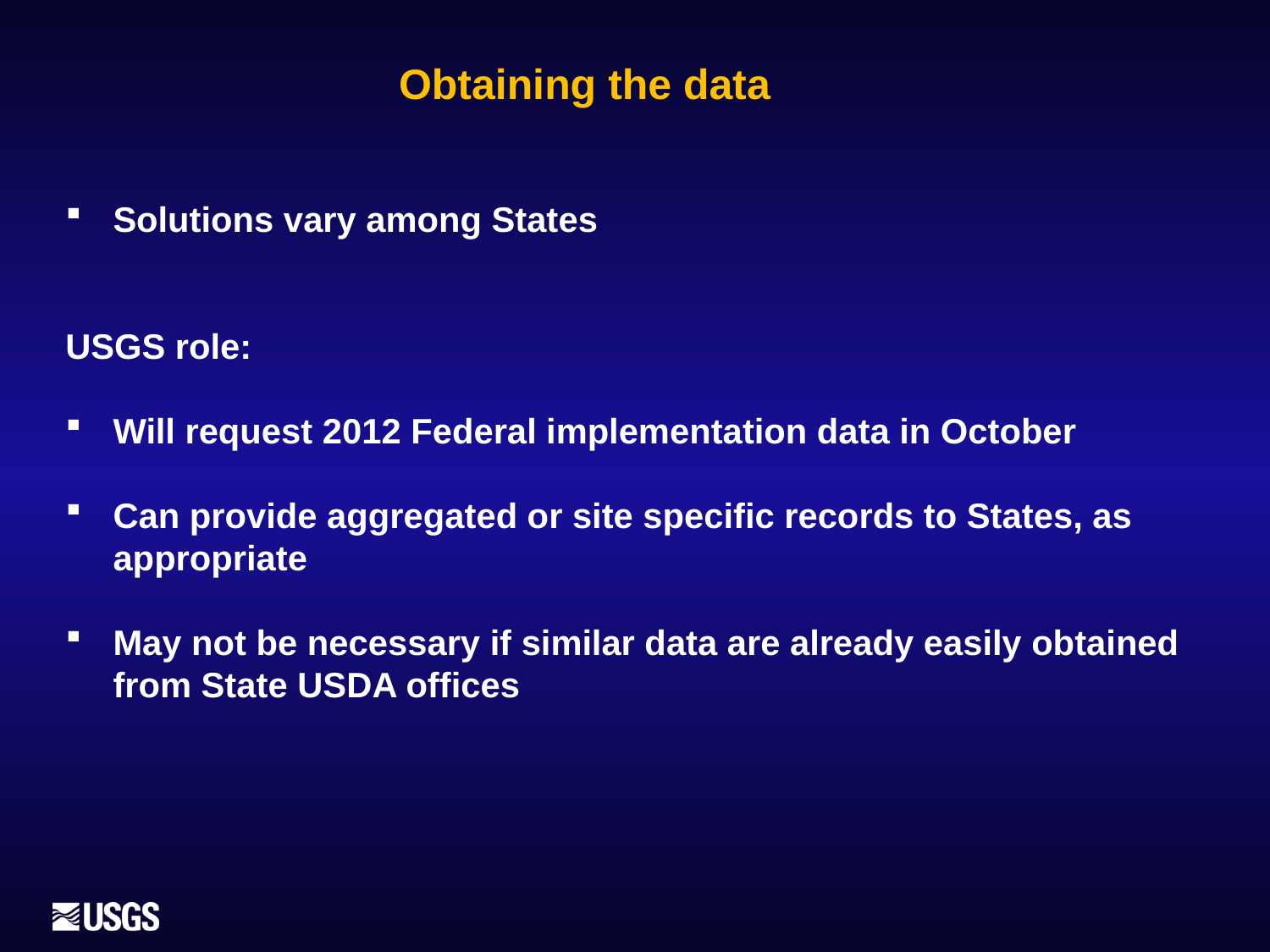

Obtaining the data

Solutions vary among States

USGS role:

Will request 2012 Federal implementation data in October

Can provide aggregated or site specific records to States, as appropriate

May not be necessary if similar data are already easily obtained from State USDA offices